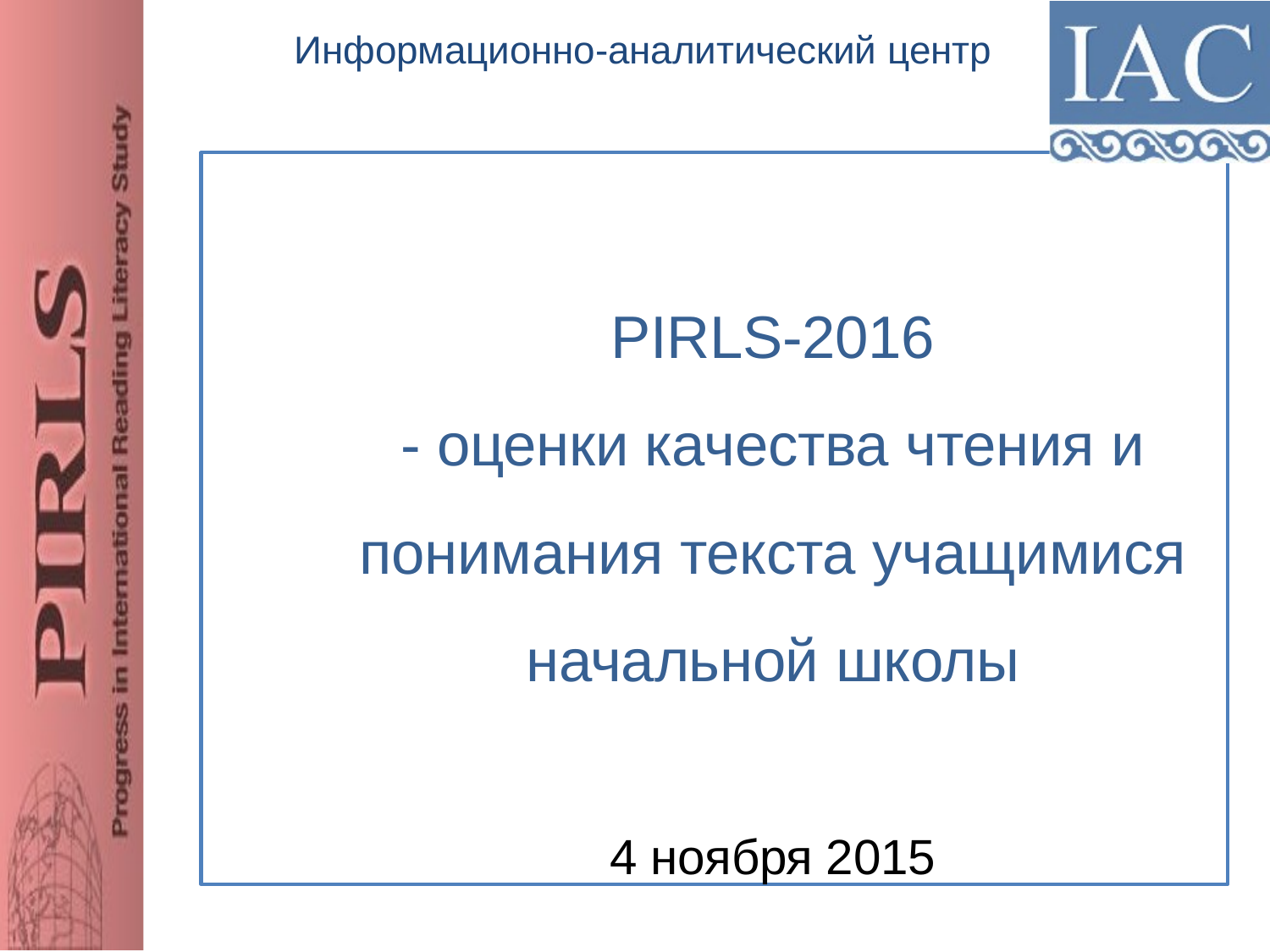

# Технология и инструментарий
Информационно-аналитический центр
PIRLS-2016
- оценки качества чтения и
понимания текста учащимися
начальной школы

4 ноября 2015